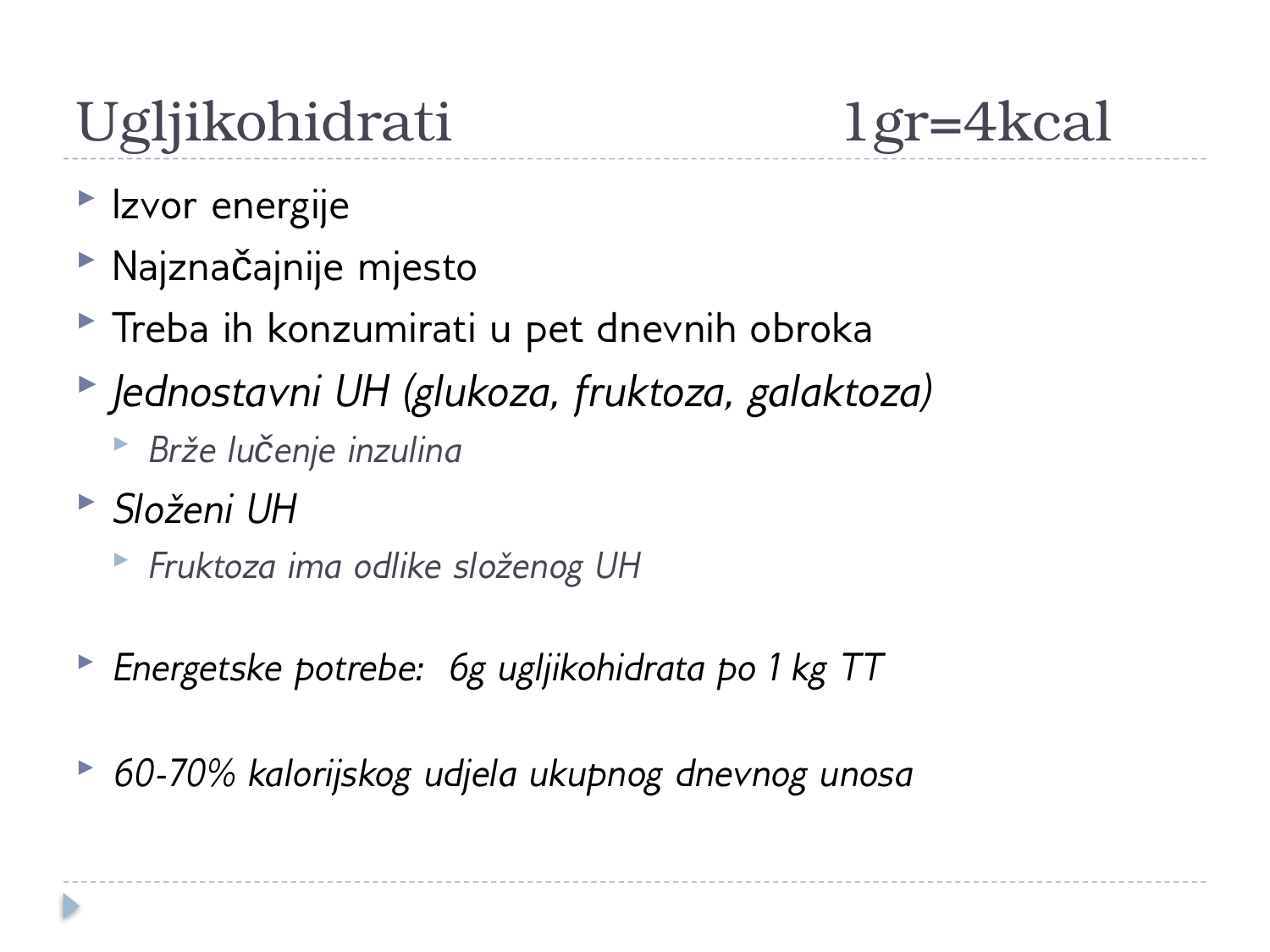

# Ugljikohidrati				1gr=4kcal
Izvor energije
Najznačajnije mjesto
Treba ih konzumirati u pet dnevnih obroka
Jednostavni UH (glukoza, fruktoza, galaktoza)
Brže lučenje inzulina
Složeni UH
Fruktoza ima odlike složenog UH
Energetske potrebe:  6g ugljikohidrata po 1 kg TT
60-70% kalorijskog udjela ukupnog dnevnog unosa